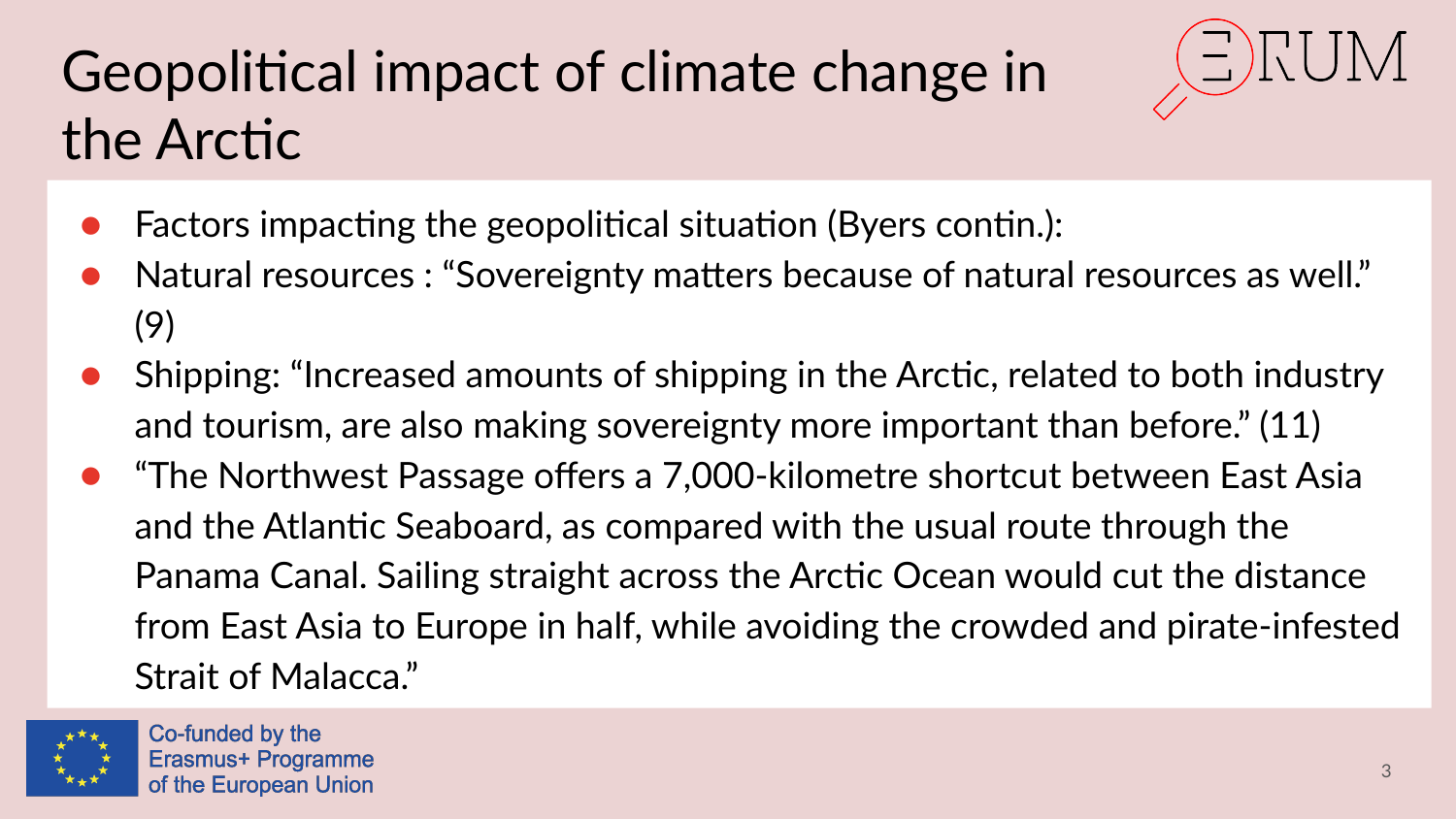

# Geopolitical impact of climate change in the Arctic
Factors impacting the geopolitical situation (Byers contin.):
Natural resources : “Sovereignty matters because of natural resources as well.” (9)
Shipping: “Increased amounts of shipping in the Arctic, related to both industry and tourism, are also making sovereignty more important than before.” (11)
“The Northwest Passage offers a 7,000-kilometre shortcut between East Asia and the Atlantic Seaboard, as compared with the usual route through the Panama Canal. Sailing straight across the Arctic Ocean would cut the distance from East Asia to Europe in half, while avoiding the crowded and pirate-infested Strait of Malacca.”
3